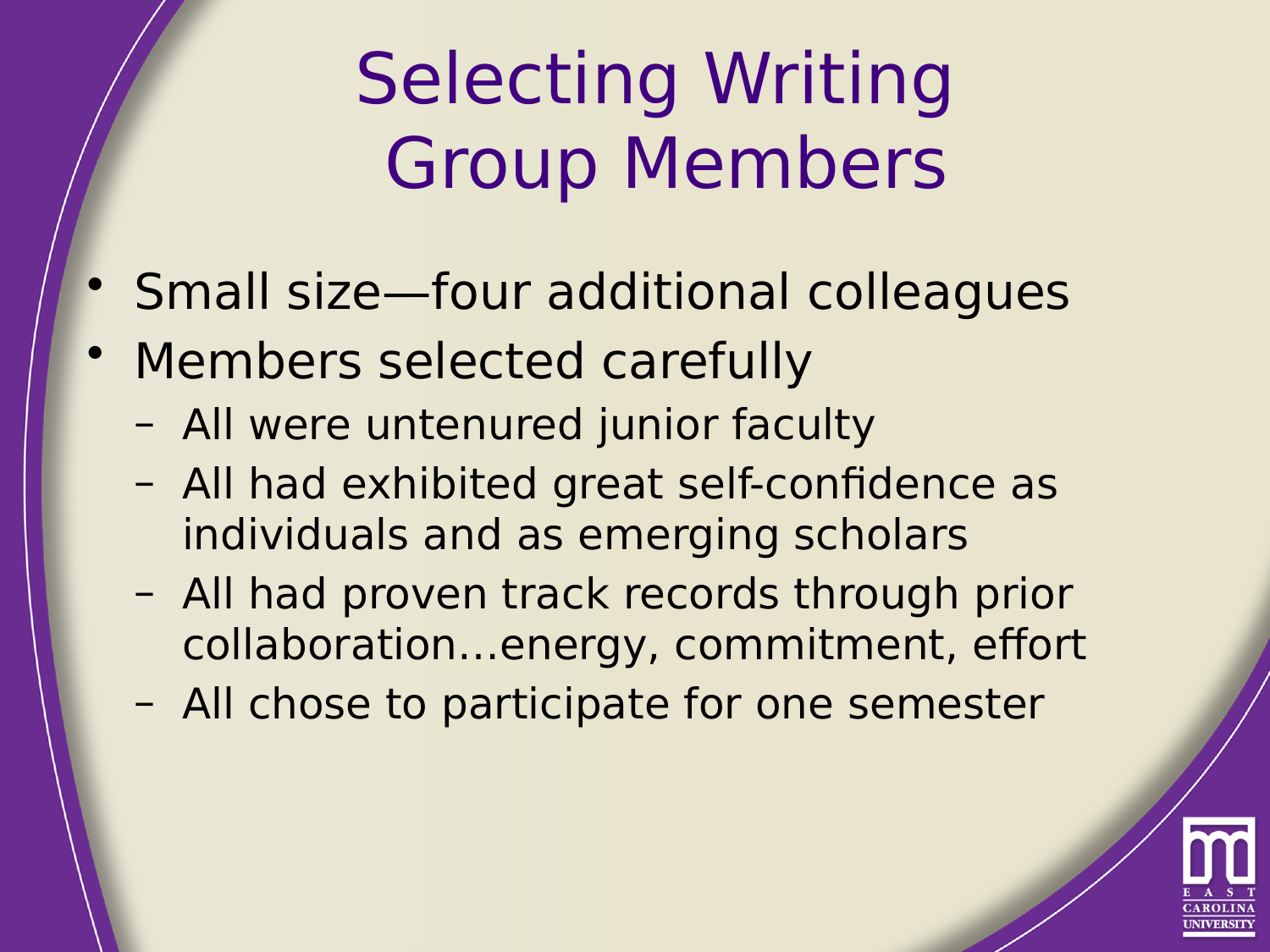

# Selecting Writing Group Members
Small size—four additional colleagues
Members selected carefully
All were untenured junior faculty
All had exhibited great self-confidence as individuals and as emerging scholars
All had proven track records through prior collaboration…energy, commitment, effort
All chose to participate for one semester